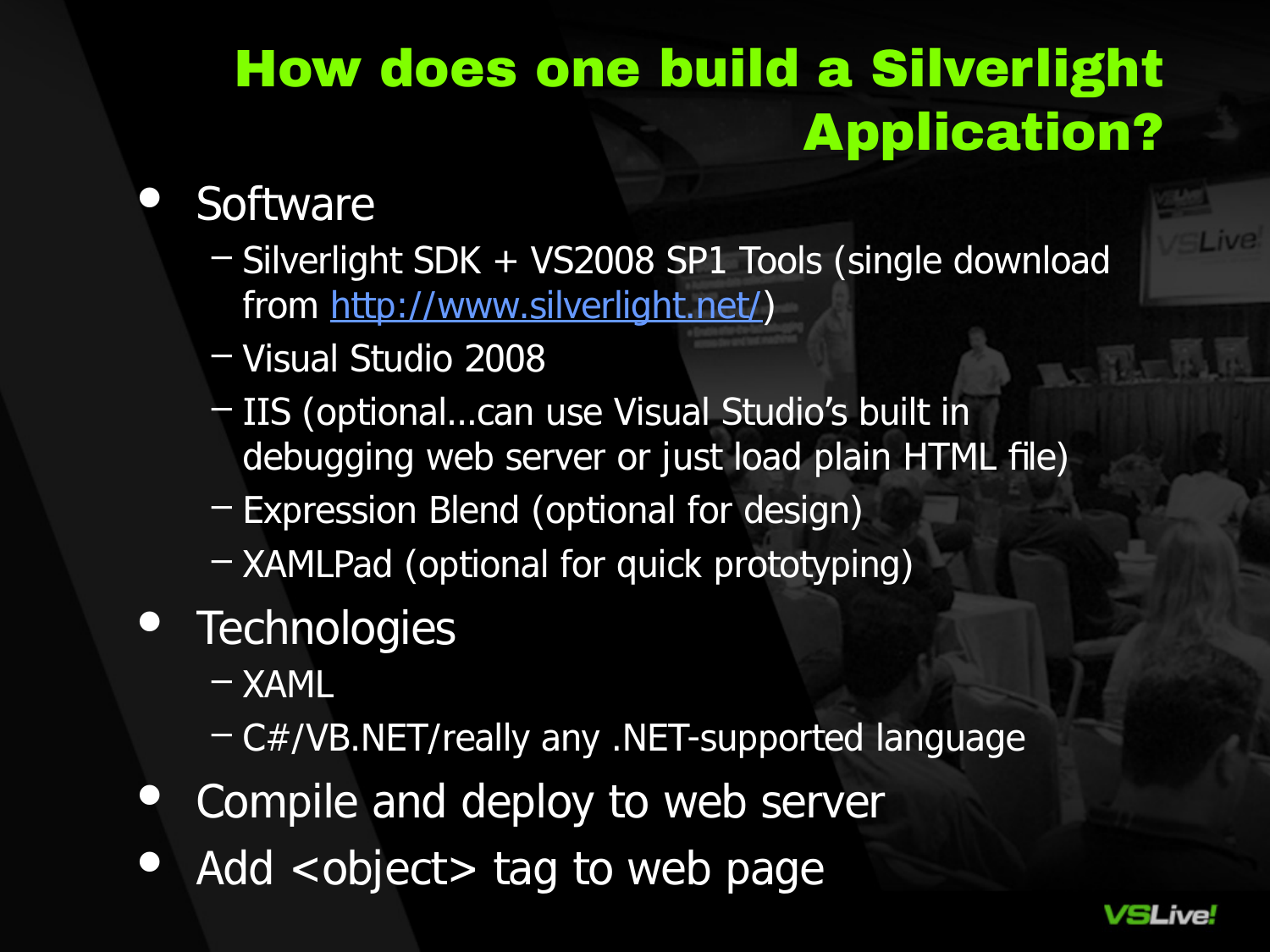

# How does one build a Silverlight Application?
Software
Silverlight SDK + VS2008 SP1 Tools (single download from http://www.silverlight.net/)
Visual Studio 2008
IIS (optional…can use Visual Studio’s built in debugging web server or just load plain HTML file)
Expression Blend (optional for design)
XAMLPad (optional for quick prototyping)
Technologies
XAML
C#/VB.NET/really any .NET-supported language
Compile and deploy to web server
Add <object> tag to web page